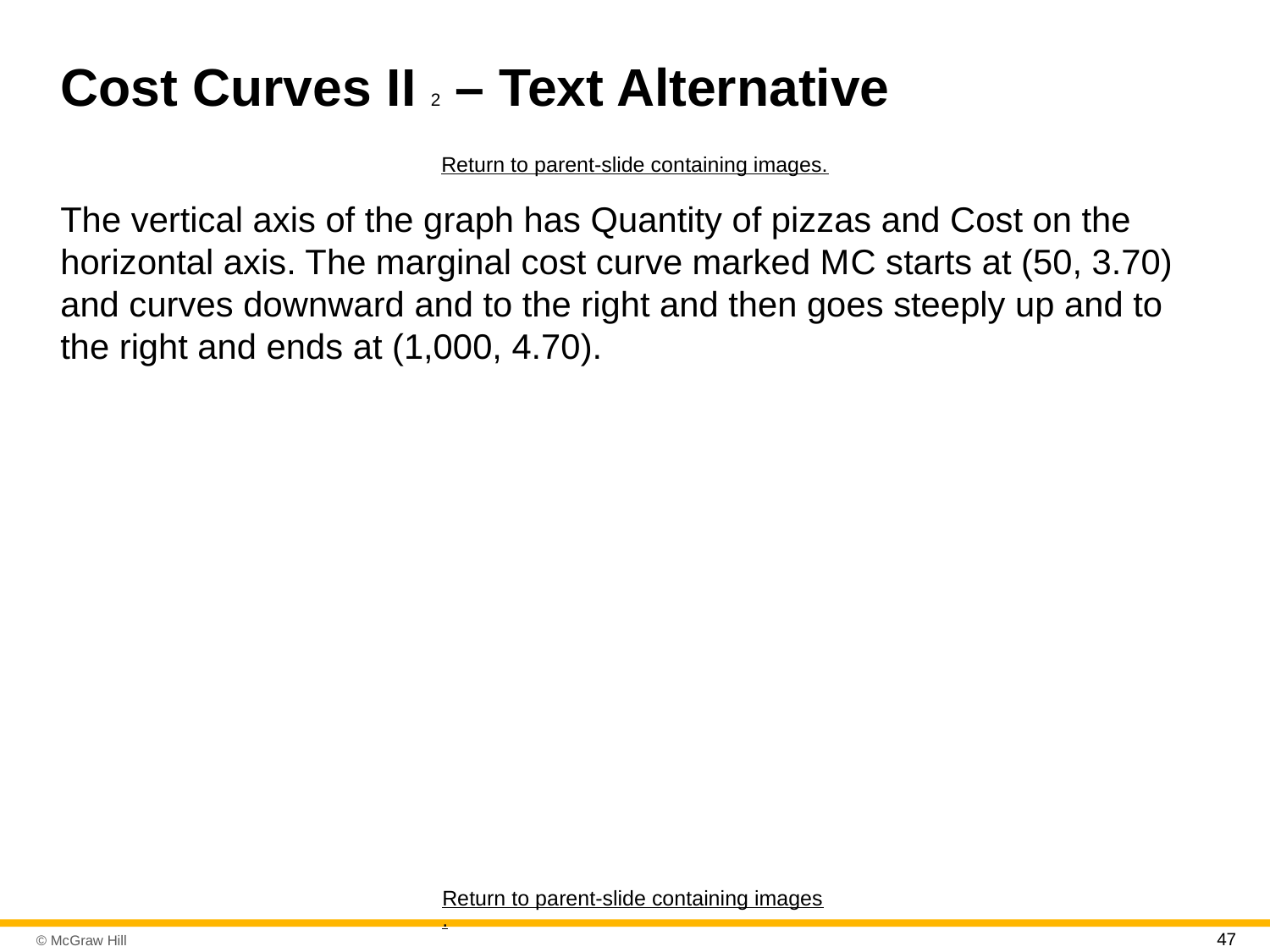

# Cost Curves I I 2 – Text Alternative
Return to parent-slide containing images.
The vertical axis of the graph has Quantity of pizzas and Cost on the horizontal axis. The marginal cost curve marked M C starts at (50, 3.70) and curves downward and to the right and then goes steeply up and to the right and ends at (1,000, 4.70).
Return to parent-slide containing images.